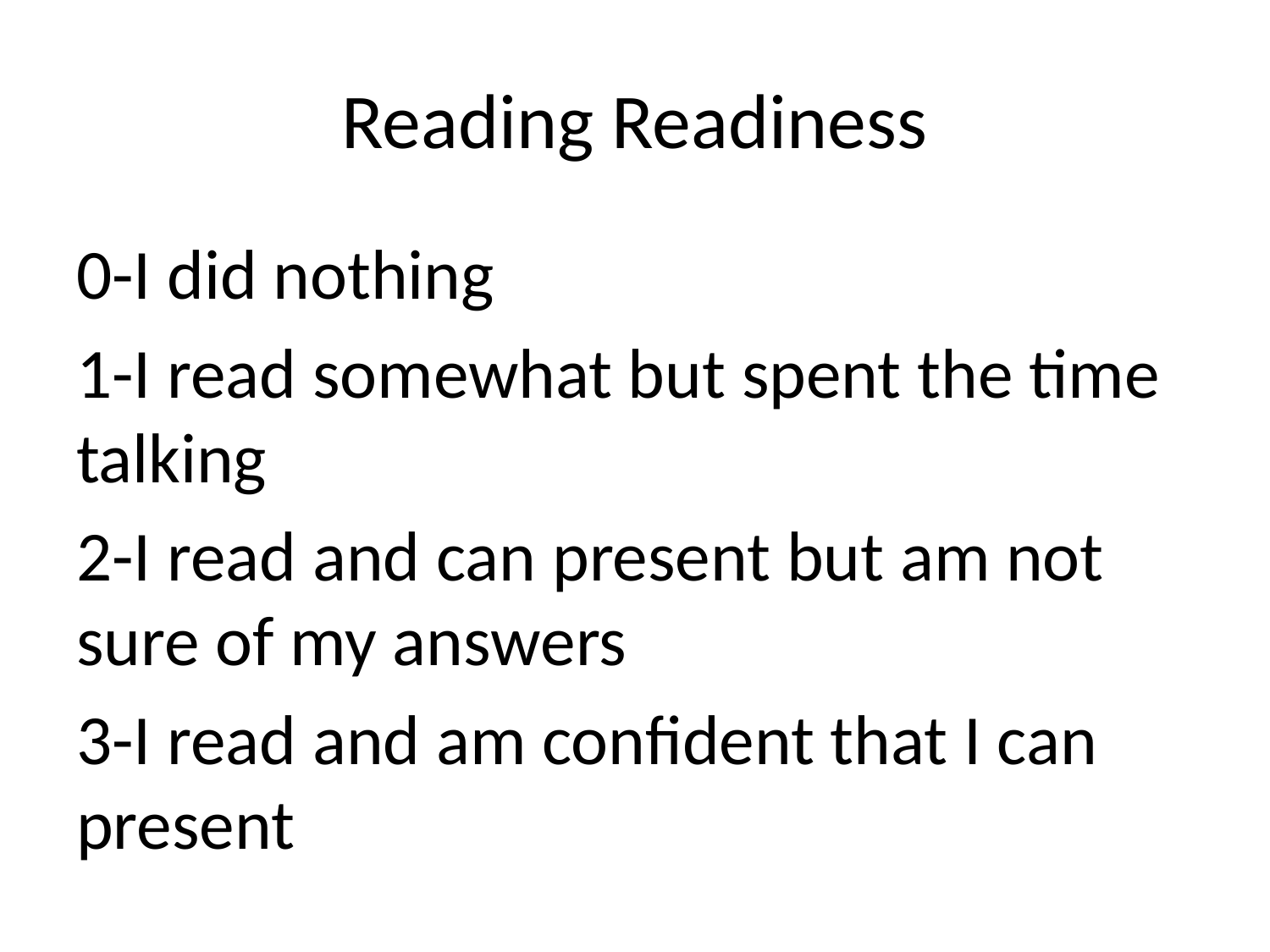

# Reading Readiness
0-I did nothing
1-I read somewhat but spent the time talking
2-I read and can present but am not sure of my answers
3-I read and am confident that I can present